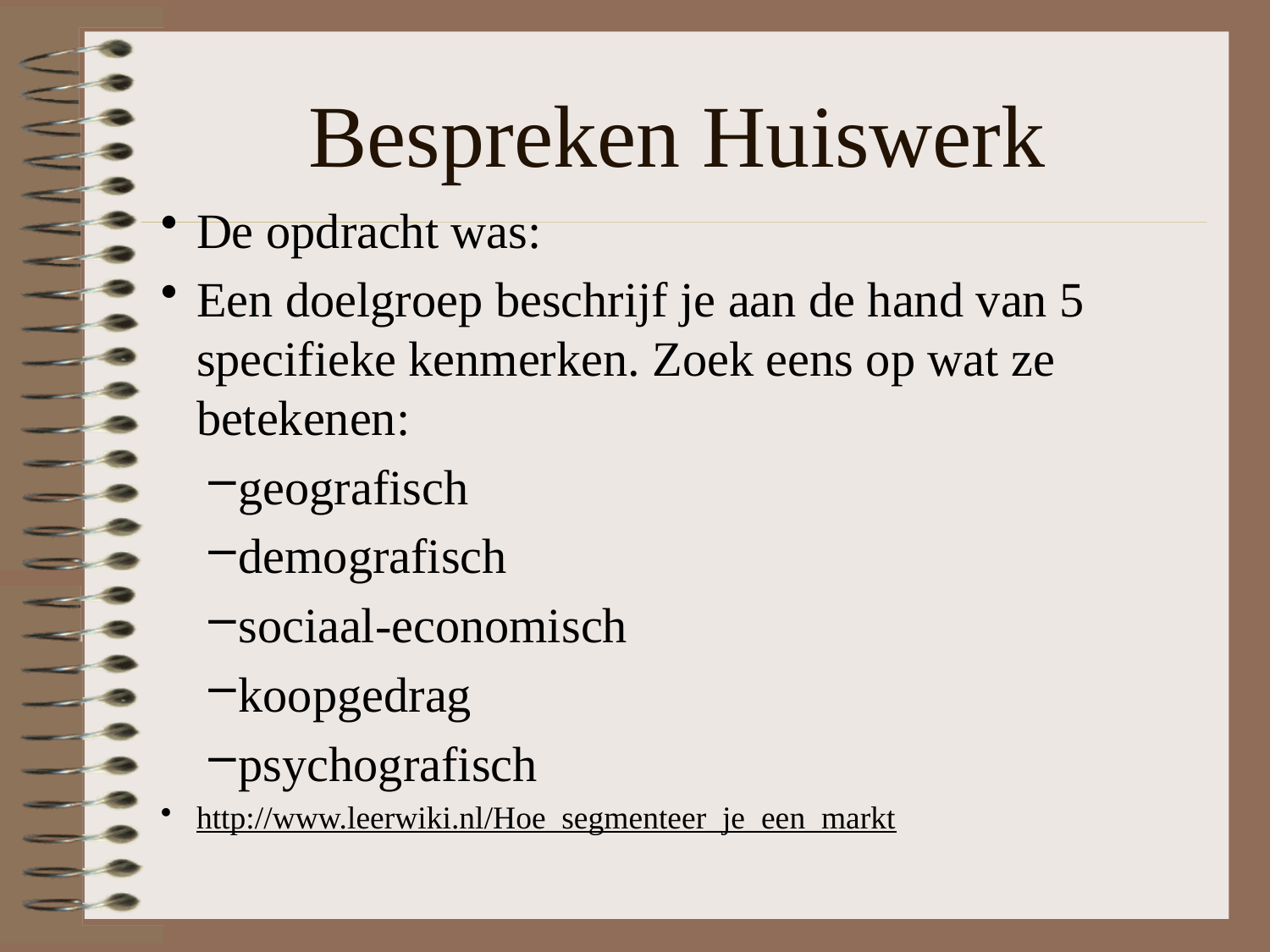

# Bespreken Huiswerk
De opdracht was:
Een doelgroep beschrijf je aan de hand van 5 specifieke kenmerken. Zoek eens op wat ze betekenen:
geografisch
demografisch
sociaal-economisch
koopgedrag
psychografisch
http://www.leerwiki.nl/Hoe_segmenteer_je_een_markt